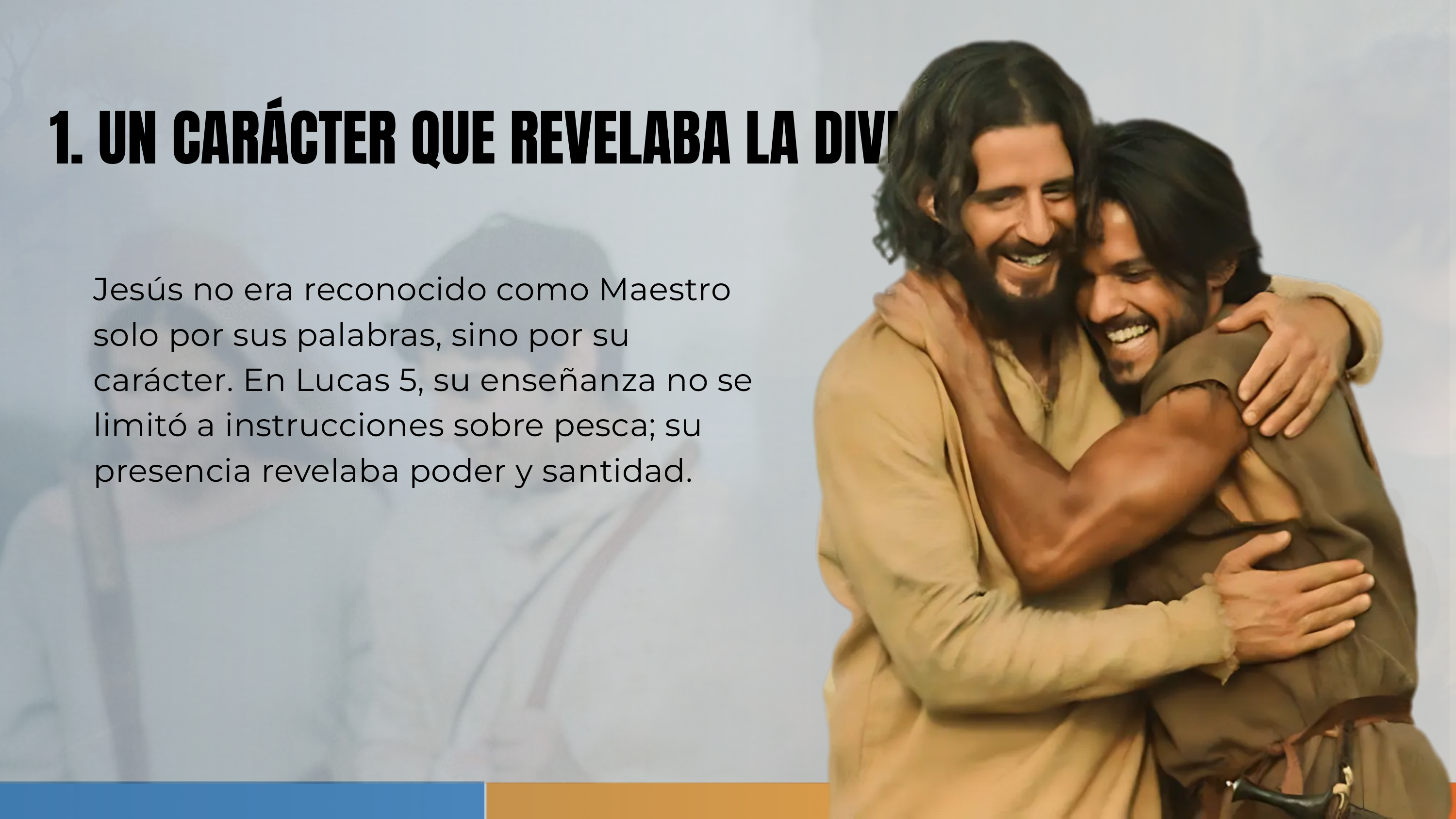

1. UN CARÁCTER QUE REVELABA LA DIVINIDAD
Jesús no era reconocido como Maestro solo por sus palabras, sino por su carácter. En Lucas 5, su enseñanza no se limitó a instrucciones sobre pesca; su presencia revelaba poder y santidad.